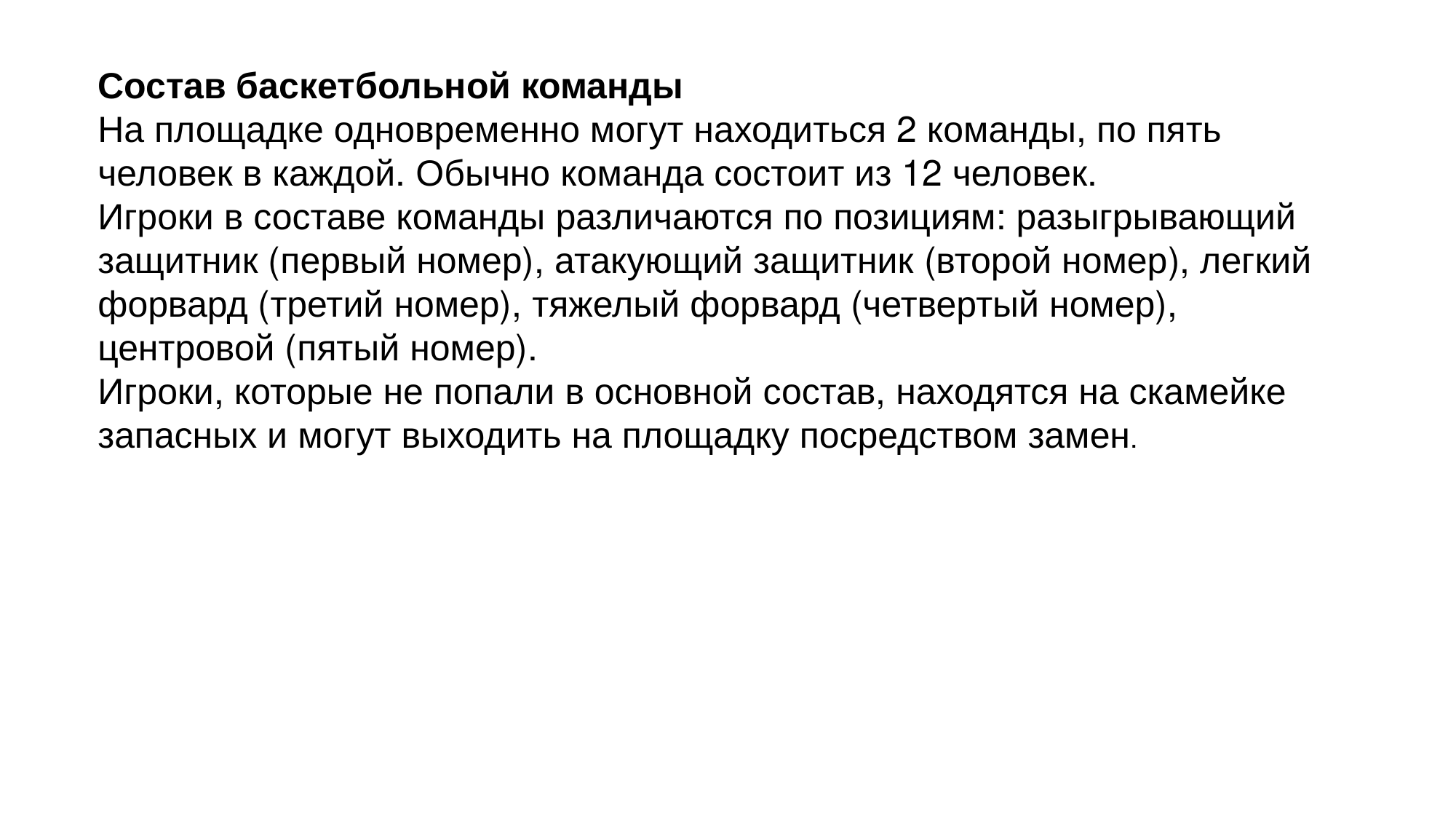

Состав баскетбольной команды
На площадке одновременно могут находиться 2 команды, по пять человек в каждой. Обычно команда состоит из 12 человек.
Игроки в составе команды различаются по позициям: разыгрывающий защитник (первый номер), атакующий защитник (второй номер), легкий форвард (третий номер), тяжелый форвард (четвертый номер), центровой (пятый номер).
Игроки, которые не попали в основной состав, находятся на скамейке запасных и могут выходить на площадку посредством замен.